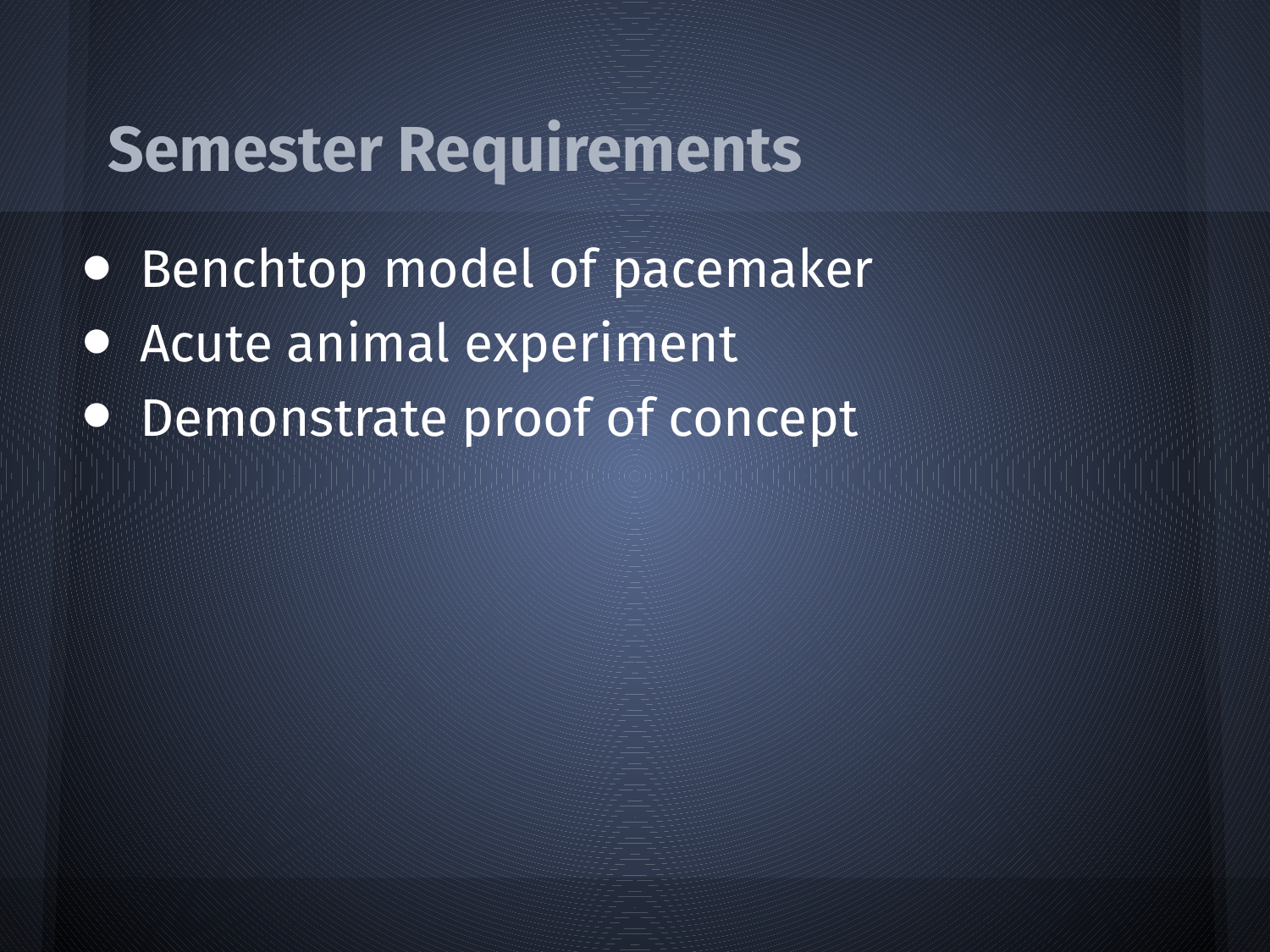

# Semester Requirements
Benchtop model of pacemaker
Acute animal experiment
Demonstrate proof of concept